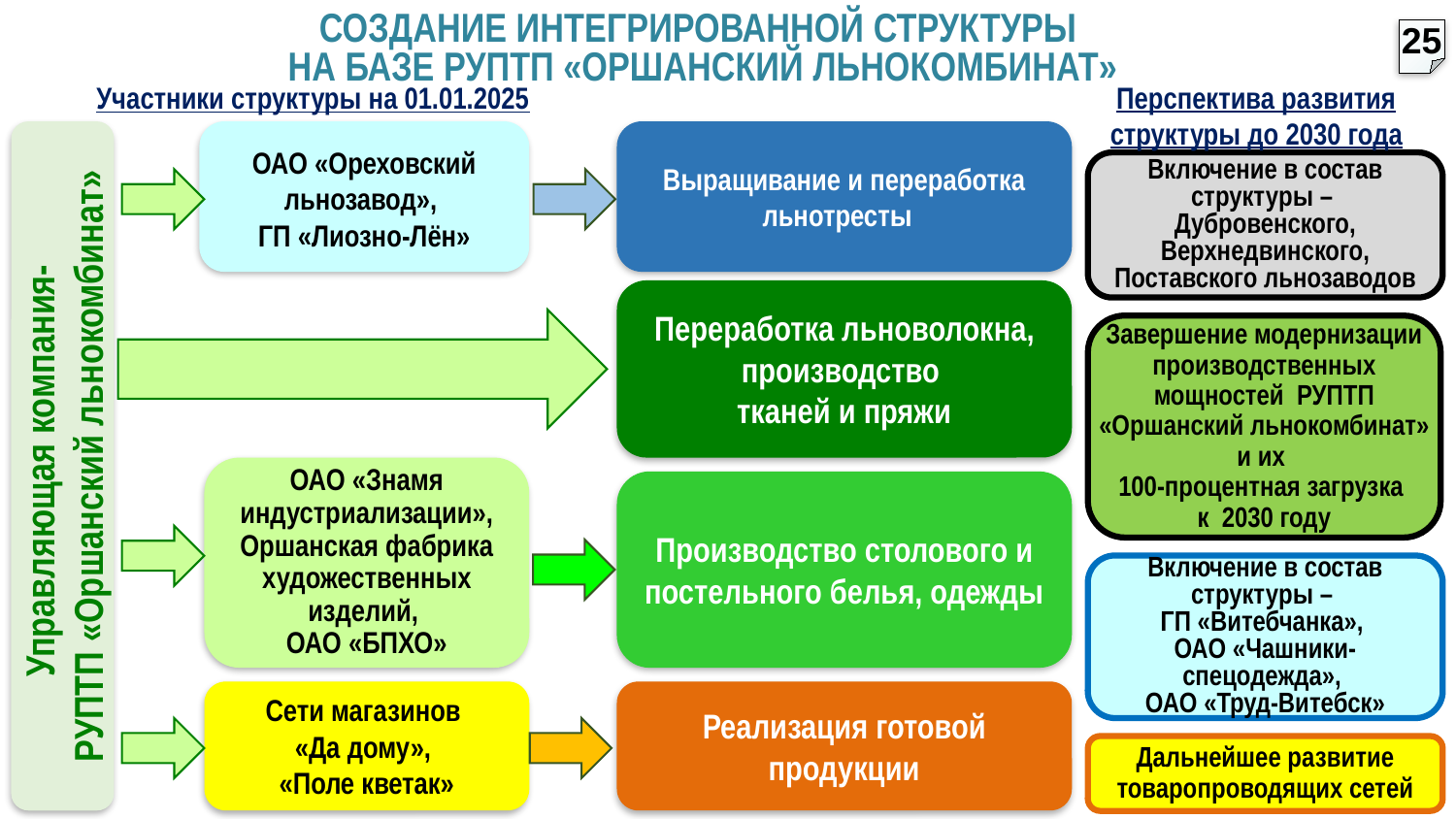

# СОЗДАНИЕ ИНТЕГРИРОВАННОЙ СТРУКТУРЫ НА БАЗЕ РУПТП «ОРШАНСКИЙ ЛЬНОКОМБИНАТ»
25
Участники структуры на 01.01.2025
Перспектива развития структуры до 2030 года

ОАО «Ореховский льнозавод»,
ГП «Лиозно-Лён»

Выращивание и переработка льнотресты

Включение в состав структуры –
Дубровенского, Верхнедвинского, Поставского льнозаводов

Переработка льноволокна, производство
тканей и пряжи
Завершение модернизации производственных мощностей  РУПТП «Оршанский льнокомбинат» и их
100-процентная загрузка
к  2030 году
Управляющая компания-
РУПТП «Оршанский льнокомбинат»
ОАО «Знамя индустриализации», Оршанская фабрика художественных изделий,
ОАО «БПХО»
Производство столового и постельного белья, одежды

Включение в состав структуры –
ГП «Витебчанка»,
ОАО «Чашники-спецодежда»,
ОАО «Труд-Витебск»
Сети магазинов
«Да дому»,
«Поле кветак»
Реализация готовой продукции

Дальнейшее развитие товаропроводящих сетей